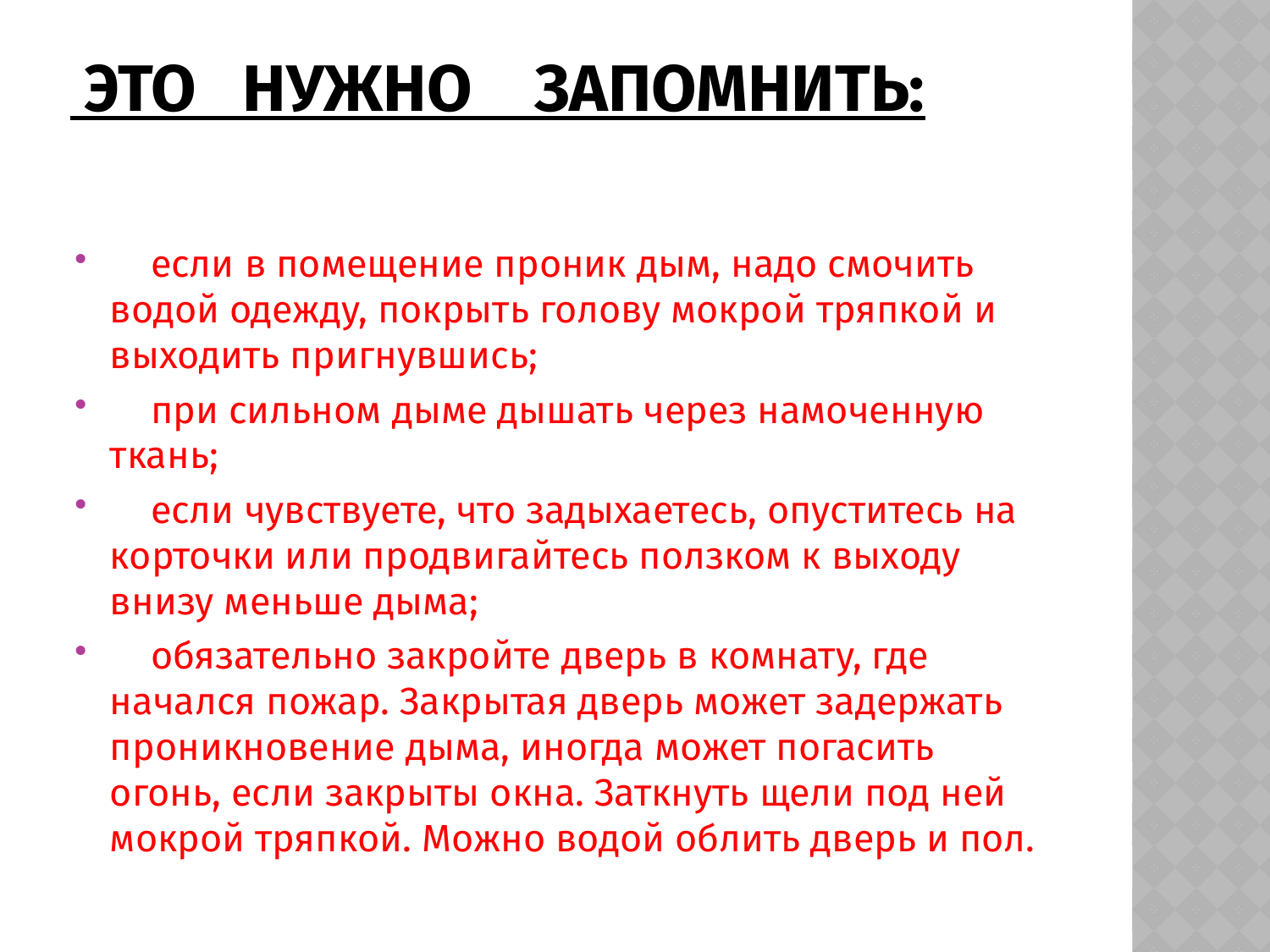

# это   нужно    запомнить:

    если в помещение проник дым, надо смочить водой одежду, покрыть голову мокрой тряпкой и выходить пригнувшись;
    при сильном дыме дышать через намоченную ткань;
    если чувствуете, что задыхаетесь, опуститесь на корточки или продвигайтесь ползком к выходу внизу меньше дыма;
    обязательно закройте дверь в комнату, где начался пожар. Закрытая дверь может задержать проникновение дыма, иногда может погасить огонь, если закрыты окна. Заткнуть щели под ней мокрой тряпкой. Можно водой облить дверь и пол.